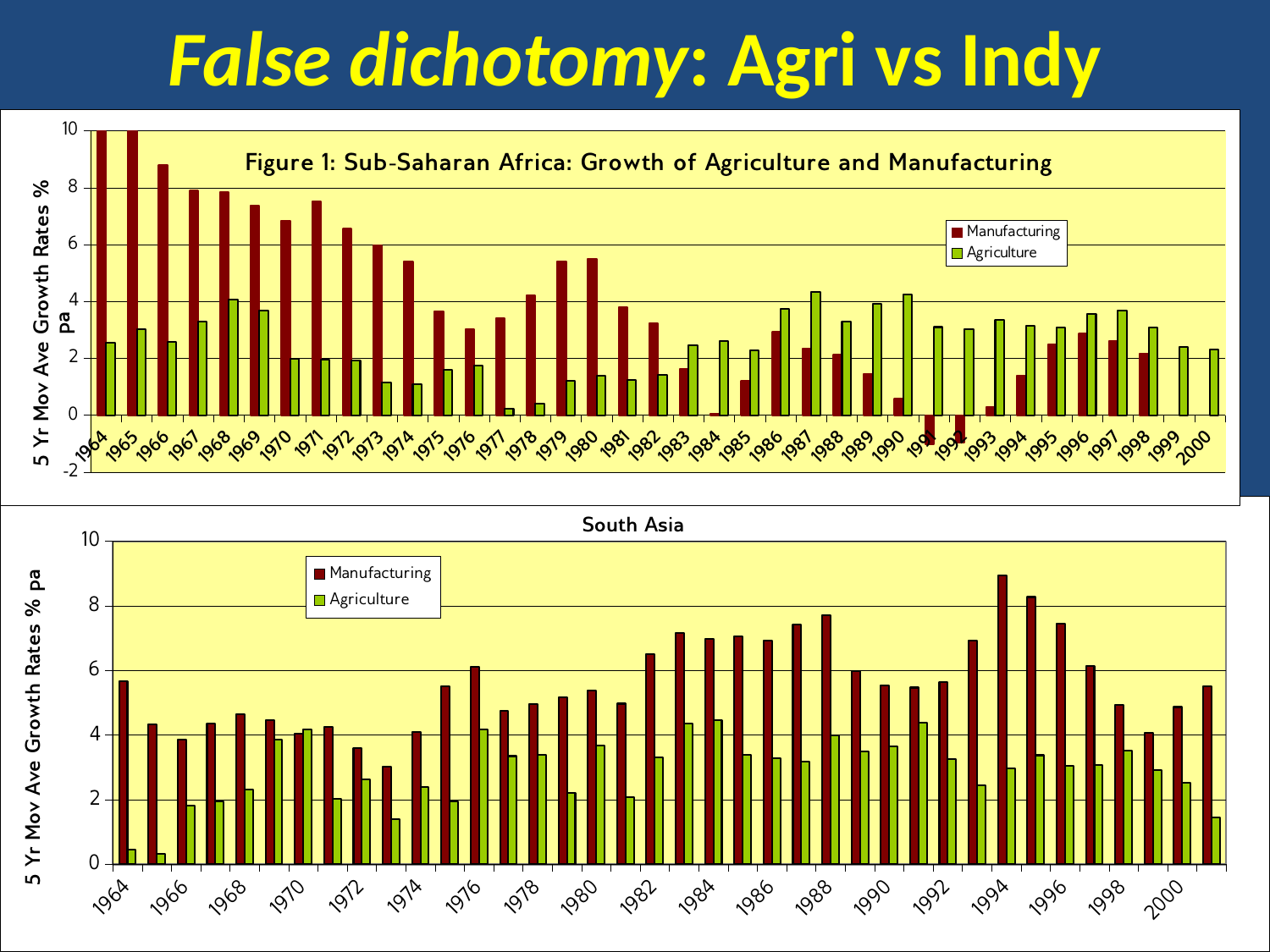

# False dichotomy: Agri vs Indy

### Chart: Figure 1: Sub-Saharan Africa: Growth of Agriculture and Manufacturing

| Category |  |  |
|---|---|---|
| 1964 | 10.3883692 | 2.546655817987573 |
| 1965 | 10.455347600000024 | 3.024407810722927 |
| 1966 | 8.786748600000001 | 2.583628887469769 |
| 1967 | 7.8891966 | 3.299267653989593 |
| 1968 | 7.8371261999999975 | 4.054016661752731 |
| 1969 | 7.379360200000003 | 3.67891516814449 |
| 1970 | 6.8329635999999985 | 1.9791272927397774 |
| 1971 | 7.522555599999974 | 1.9629656765781607 |
| 1972 | 6.5480857999999955 | 1.9199722006395035 |
| 1973 | 5.980712799999999 | 1.1594885172041138 |
| 1974 | 5.400023999999999 | 1.0871267523688461 |
| 1975 | 3.6503818000000012 | 1.5979527169545404 |
| 1976 | 3.0329087999999977 | 1.7354019758991208 |
| 1977 | 3.420473200000001 | 0.22859462270285788 |
| 1978 | 4.2222398 | 0.4123719097867373 |
| 1979 | 5.394545599999977 | 1.2175344102964627 |
| 1980 | 5.502843 | 1.3917214384160759 |
| 1981 | 3.7890392000000075 | 1.2322720737017598 |
| 1982 | 3.2300783999999987 | 1.4164341363168553 |
| 1983 | 1.6245400800000003 | 2.4658307719079553 |
| 1984 | 0.050074220000000114 | 2.6138240631936993 |
| 1985 | 1.2167574200000038 | 2.277960249069021 |
| 1986 | 2.9197568199999977 | 3.7320941932225877 |
| 1987 | 2.3352530199999917 | 4.339908954438218 |
| 1988 | 2.1154649999999977 | 3.283933646277076 |
| 1989 | 1.4555288599999952 | 3.9045786635742368 |
| 1990 | 0.5936000600000001 | 4.234457793050996 |
| 1991 | -1.02978234 | 3.0987230602265807 |
| 1992 | -0.9678703399999999 | 3.0132963587124464 |
| 1993 | 0.29847180000000106 | 3.3511581224168907 |
| 1994 | 1.3988590000000003 | 3.130306955494504 |
| 1995 | 2.4943408 | 3.0790064450402577 |
| 1996 | 2.8604798199999997 | 3.5619102150638065 |
| 1997 | 2.6176610200000003 | 3.6664814030112147 |
| 1998 | 2.1472740200000002 | 3.085031647093383 |
| 1999 | None | 2.4077614819325652 |
| 2000 | None | 2.3121723811633768 |

### Chart: South Asia

| Category |  |  |
|---|---|---|
| 1964 | 5.669094450186645 | 0.4608390644048833 |
| 1965 | 4.3273063182338145 | 0.31544830652094796 |
| 1966 | 3.865045598770436 | 1.8155109445866222 |
| 1967 | 4.3646697761451945 | 1.954637535908037 |
| 1968 | 4.6371859840691565 | 2.3191799908488866 |
| 1969 | 4.4646556206626125 | 3.853678158149337 |
| 1970 | 4.05213971738596 | 4.181410907073864 |
| 1971 | 4.265058585032352 | 2.0225285892478637 |
| 1972 | 3.601000390257455 | 2.6324615760866266 |
| 1973 | 3.0126571634962485 | 1.4002920342394696 |
| 1974 | 4.091642130351702 | 2.3898844466602864 |
| 1975 | 5.5042291518845445 | 1.9444719258237395 |
| 1976 | 6.120410137955709 | 4.170757230973503 |
| 1977 | 4.760339062634342 | 3.3494341864017247 |
| 1978 | 4.952220428797729 | 3.396619129968928 |
| 1979 | 5.173556255302065 | 2.198960263358296 |
| 1980 | 5.3900583033099965 | 3.6787531833089577 |
| 1981 | 4.973057251034249 | 2.079370577679838 |
| 1982 | 6.509141184805155 | 3.2997129856027048 |
| 1983 | 7.1499531296564856 | 4.36011150641239 |
| 1984 | 6.9887790876152724 | 4.460590462162939 |
| 1985 | 7.044920468612145 | 3.3772761129795184 |
| 1986 | 6.918134682879018 | 3.296360587827552 |
| 1987 | 7.423892532648312 | 3.173073775861669 |
| 1988 | 7.714367764298795 | 3.985350377268535 |
| 1989 | 5.979910717423008 | 3.5019958622920044 |
| 1990 | 5.527962713549568 | 3.646691003878422 |
| 1991 | 5.471682408317392 | 4.3936559953852585 |
| 1992 | 5.637921110845936 | 3.248056673296431 |
| 1993 | 6.912347094681625 | 2.4531350961256004 |
| 1994 | 8.930795417175322 | 2.982328319729182 |
| 1995 | 8.271532945972432 | 3.3765656064635503 |
| 1996 | 7.444140349004148 | 3.0555076732932767 |
| 1997 | 6.139307832995066 | 3.0779160911460592 |
| 1998 | 4.926351632994773 | 3.515312792530408 |
| 1999 | 4.078393643642714 | 2.927453362790075 |
| 2000 | 4.86921920543857 | 2.5321635014056194 |
| 2001 | 5.5195308516142685 | 1.4446767086206498 |